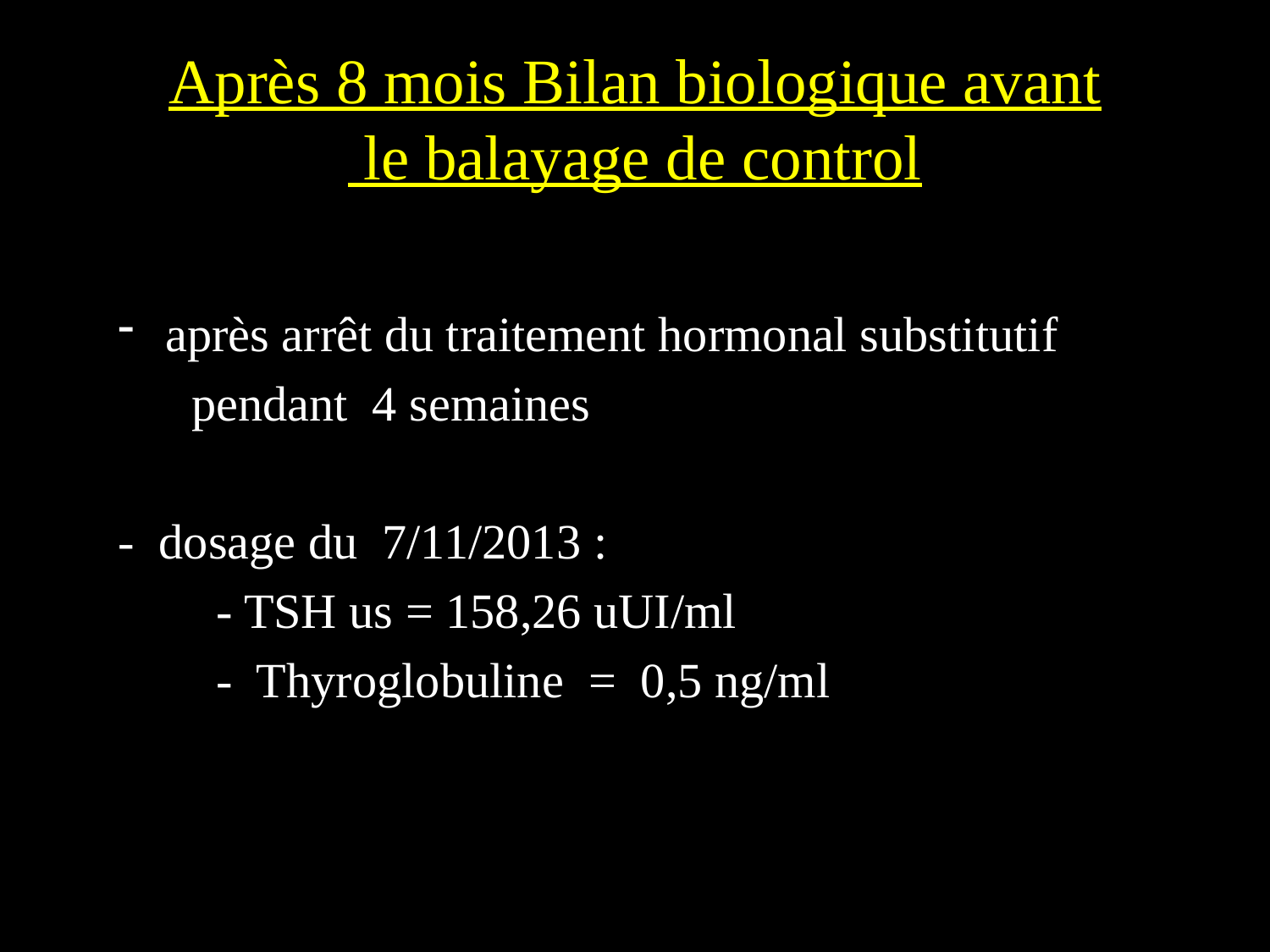

# Après 8 mois Bilan biologique avant le balayage de control
après arrêt du traitement hormonal substitutif
      pendant  4 semaines

-  dosage du  7/11/2013 :
        - TSH us = 158,26 uUI/ml
        -  Thyroglobuline  =  0,5 ng/ml